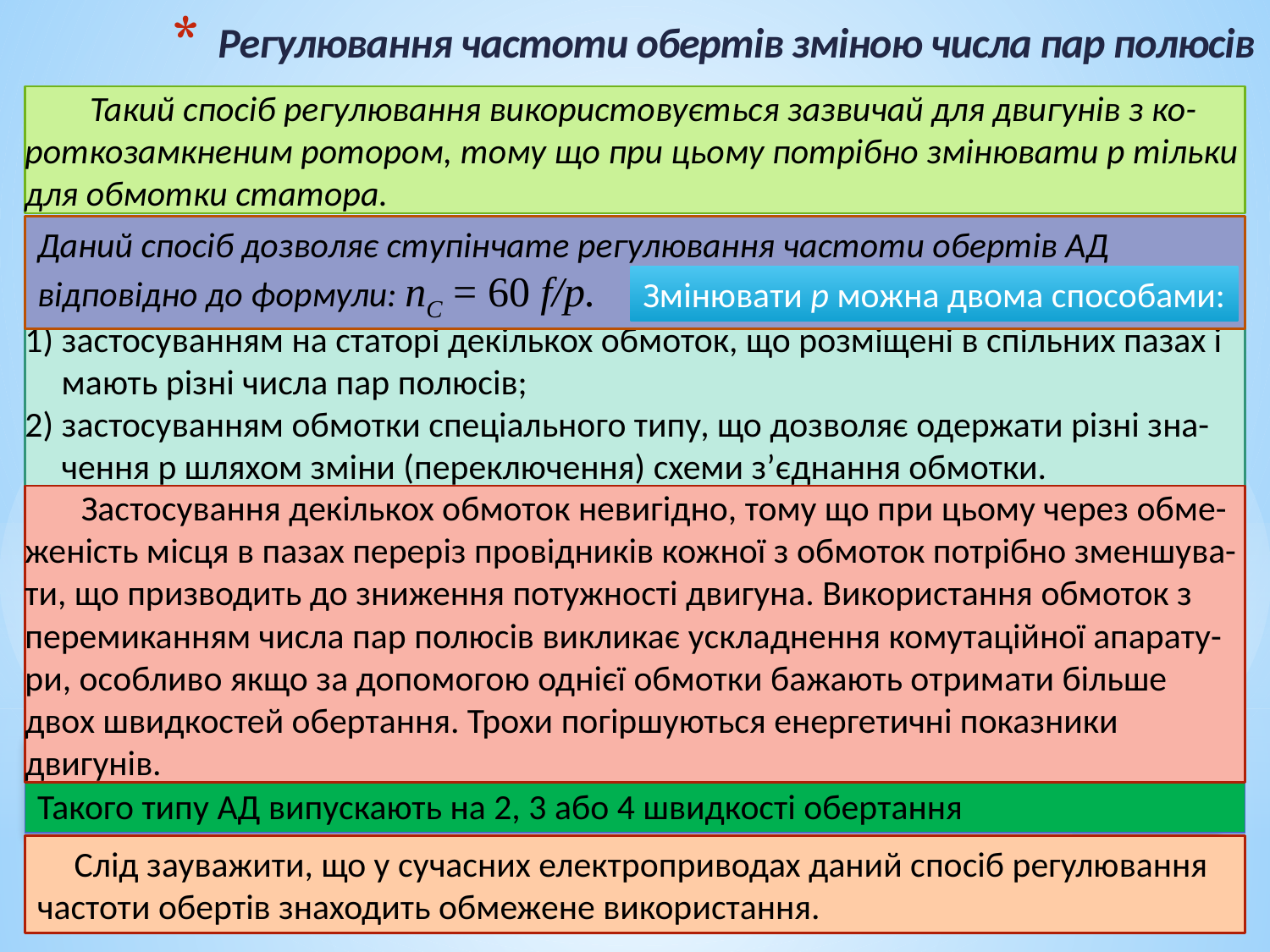

# Регулювання частоти обертів зміною числа пар полюсів
     Такий спосіб регулювання використовується зазвичай для двигунів з ко-роткозамкненим ротором, тому що при цьому потрібно змінювати р тільки для обмотки статора.
Даний спосіб дозволяє ступінчате регулювання частоти обертів АД відповідно до формули: nC = 60 f/p.
Змінювати р можна двома способами:
1) застосуванням на статорі декількох обмоток, що розміщені в спільних пазах і мають різні числа пар полюсів;
2) застосуванням обмотки спеціального типу, що дозволяє одержати різні зна-чення р шляхом зміни (переключення) схеми з’єднання обмотки.
       Застосування декількох обмоток невигідно, тому що при цьому через обме-женість місця в пазах переріз провідників кожної з обмоток потрібно зменшува-ти, що призводить до зниження потужності двигуна. Використання обмоток з перемиканням числа пар полюсів викликає ускладнення комутаційної апарату-ри, особливо якщо за допомогою однієї обмотки бажають отримати більше двох швидкостей обертання. Трохи погіршуються енергетичні показники двигунів.
     Двигуни зі зміною числа пар полюсів називаються багатошвидкісними. Такого типу АД випускають на 2, 3 або 4 швидкості обертання
Слід зауважити, що у сучасних електроприводах даний спосіб регулювання частоти обертів знаходить обмежене використання.